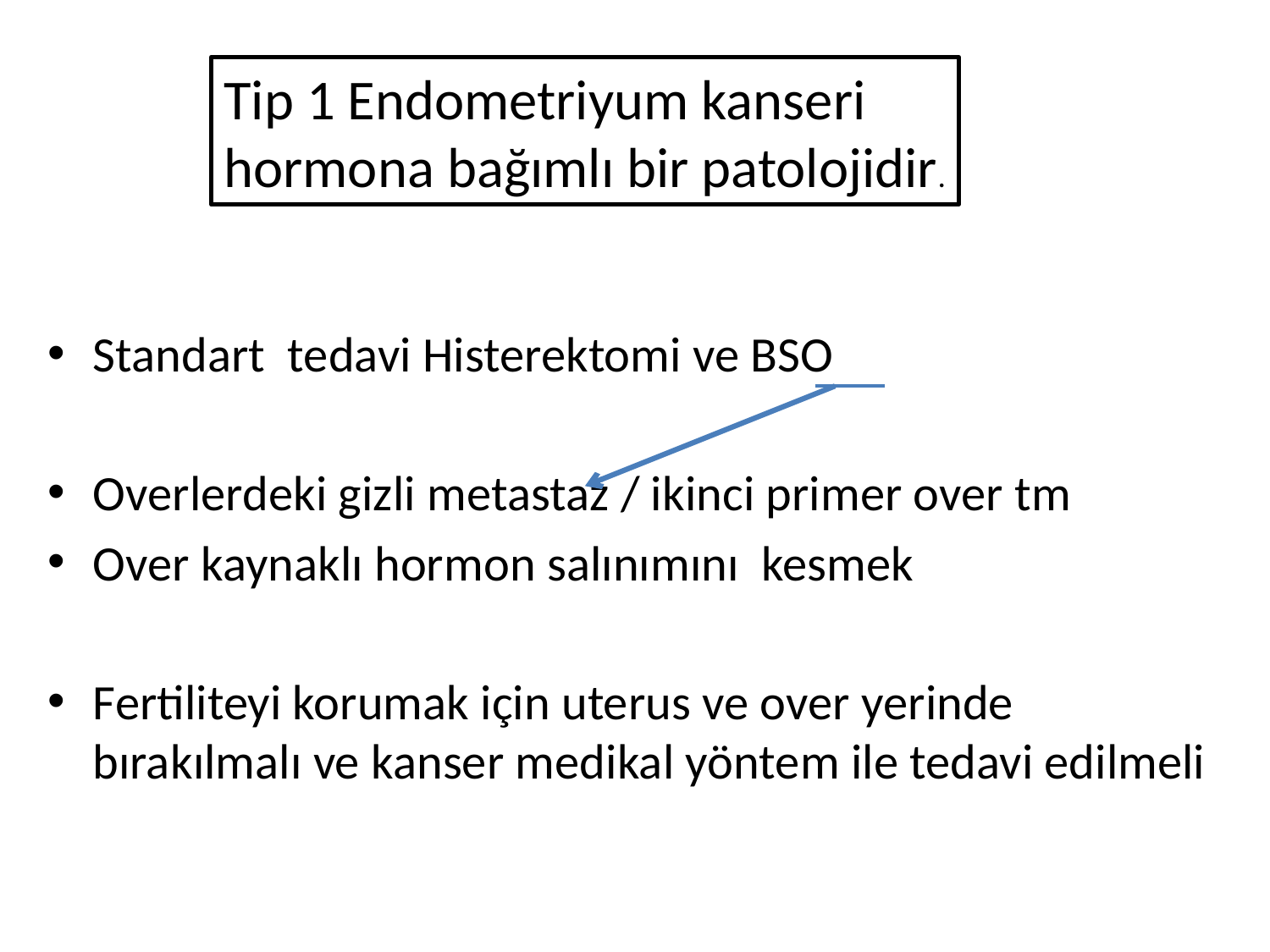

Tip 1 Endometriyum kanseri
hormona bağımlı bir patolojidir.
Standart  tedavi Histerektomi ve BSO

Overlerdeki gizli metastaz / ikinci primer over tm
Over kaynaklı hormon salınımını  kesmek

Fertiliteyi korumak için uterus ve over yerinde bırakılmalı ve kanser medikal yöntem ile tedavi edilmeli